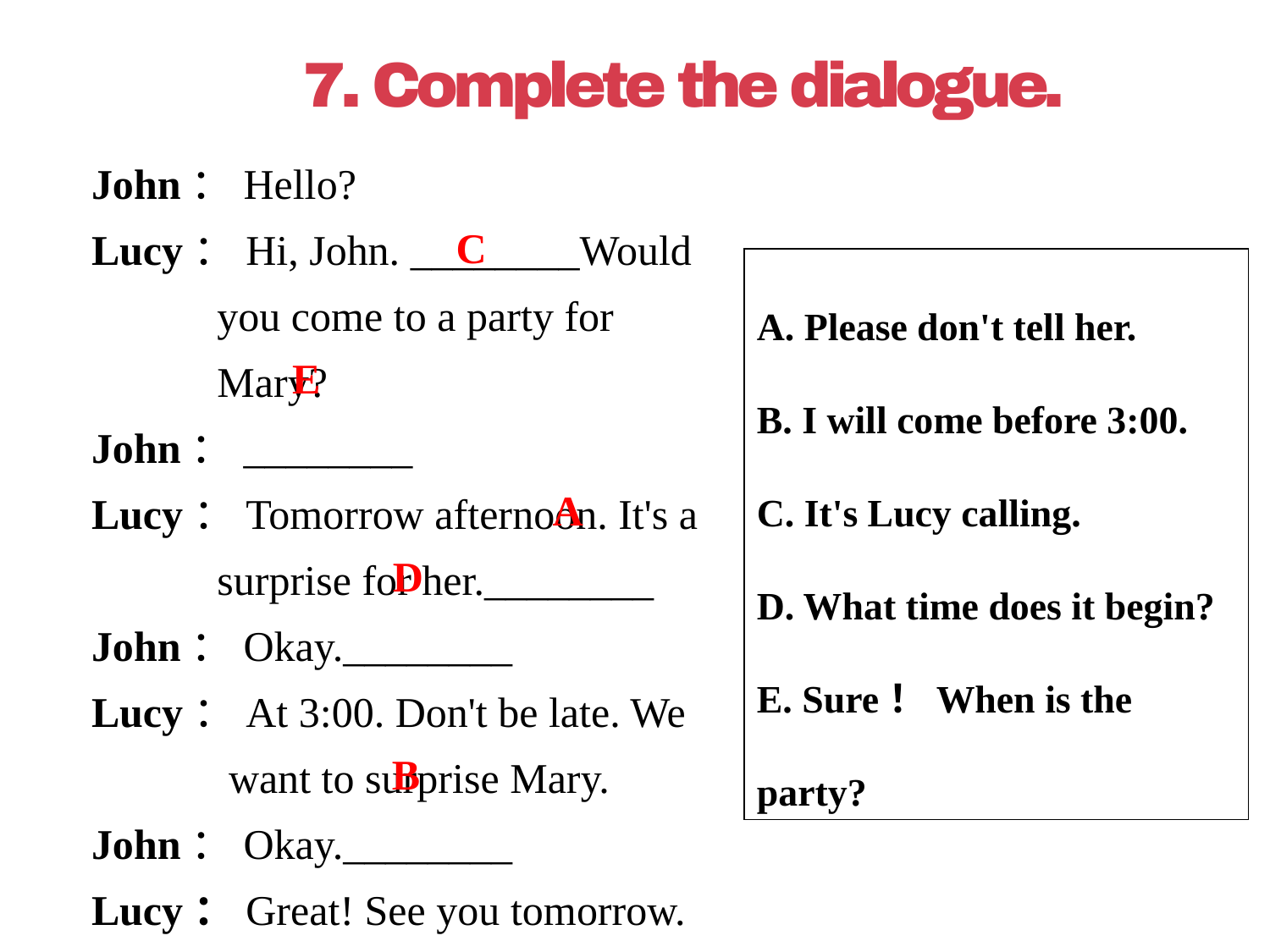

7. Complete the dialogue.
John：Hello?
Lucy：Hi, John. ________Would you come to a party for Mary?
John：________
Lucy：Tomorrow afternoon. It's a surprise for her.________
John：Okay.________
Lucy：At 3:00. Don't be late. We want to surprise Mary.
John：Okay.________
Lucy：Great! See you tomorrow.
C
A. Please don't tell her.
B. I will come before 3:00.
C. It's Lucy calling.
D. What time does it begin?
E. Sure！When is the party?
E
A
D
B